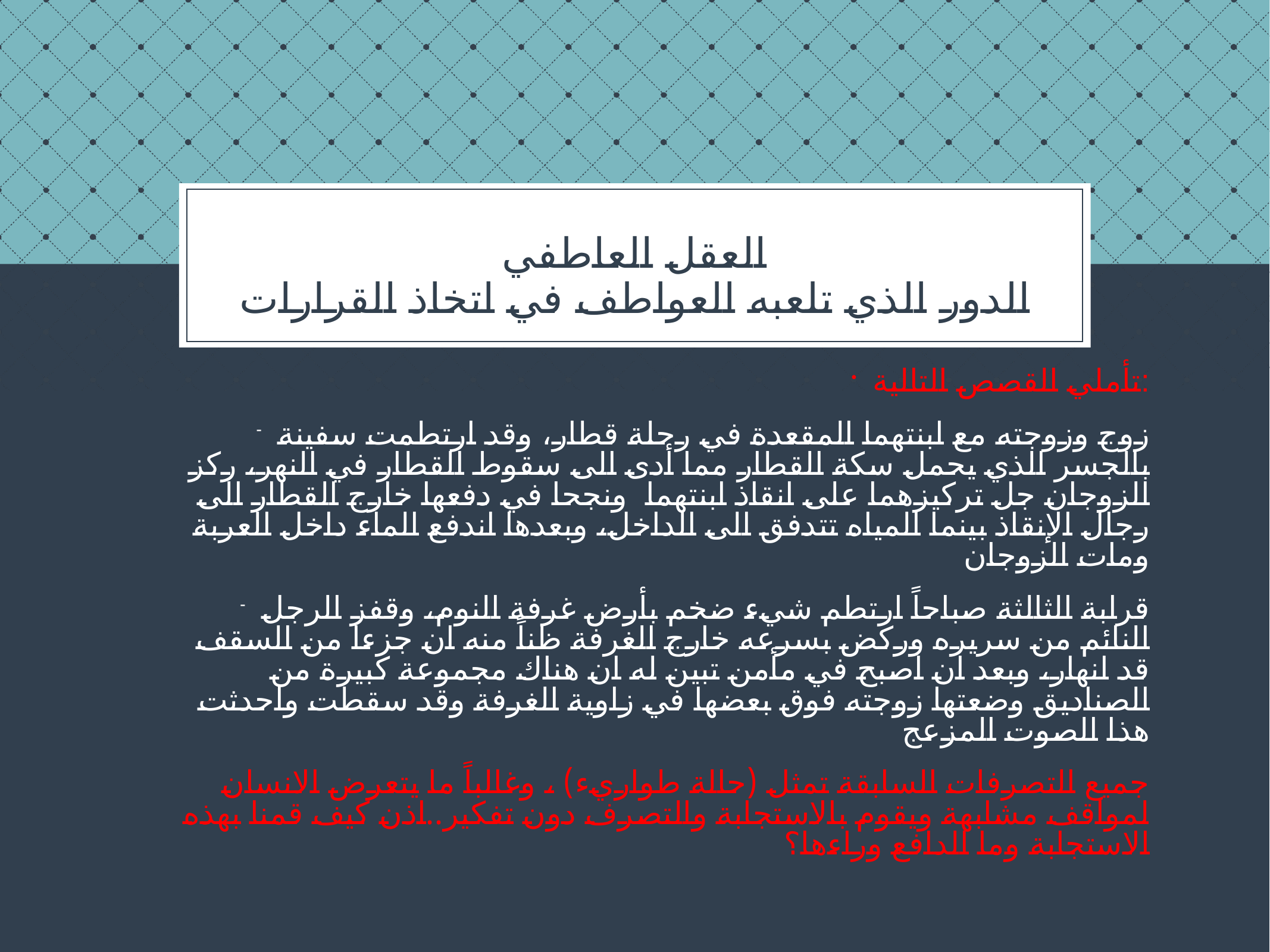

# العقل العاطفي الدور الذي تلعبه العواطف في اتخاذ القرارات
تأملي القصص التالية:
زوج وزوجته مع ابنتهما المقعدة في رحلة قطار، وقد ارتطمت سفينة بالجسر الذي يحمل سكة القطار مما أدى الى سقوط القطار في النهر، ركز الزوجان جل تركيزهما على انقاذ ابنتهما  ونجحا في دفعها خارج القطار الى رجال الإنقاذ بينما المياه تتدفق الى الداخل، وبعدها اندفع الماء داخل العربة ومات الزوجان
قرابة الثالثة صباحاً ارتطم شيء ضخم بأرض غرفة النوم، وقفز الرجل النائم من سريره وركض بسرعه خارج الغرفة ظناً منه ان جزءا من السقف قد انهار، وبعد ان اصبح في مأمن تبين له ان هناك مجموعة كبيرة من الصناديق وضعتها زوجته فوق بعضها في زاوية الغرفة وقد سقطت واحدثت هذا الصوت المزعج
جميع التصرفات السابقة تمثل (حالة طواريء) ، وغالباً ما يتعرض الانسان لمواقف مشابهة ويقوم بالاستجابة والتصرف دون تفكير..اذن كيف قمنا بهذه الاستجابة وما الدافع وراءها؟